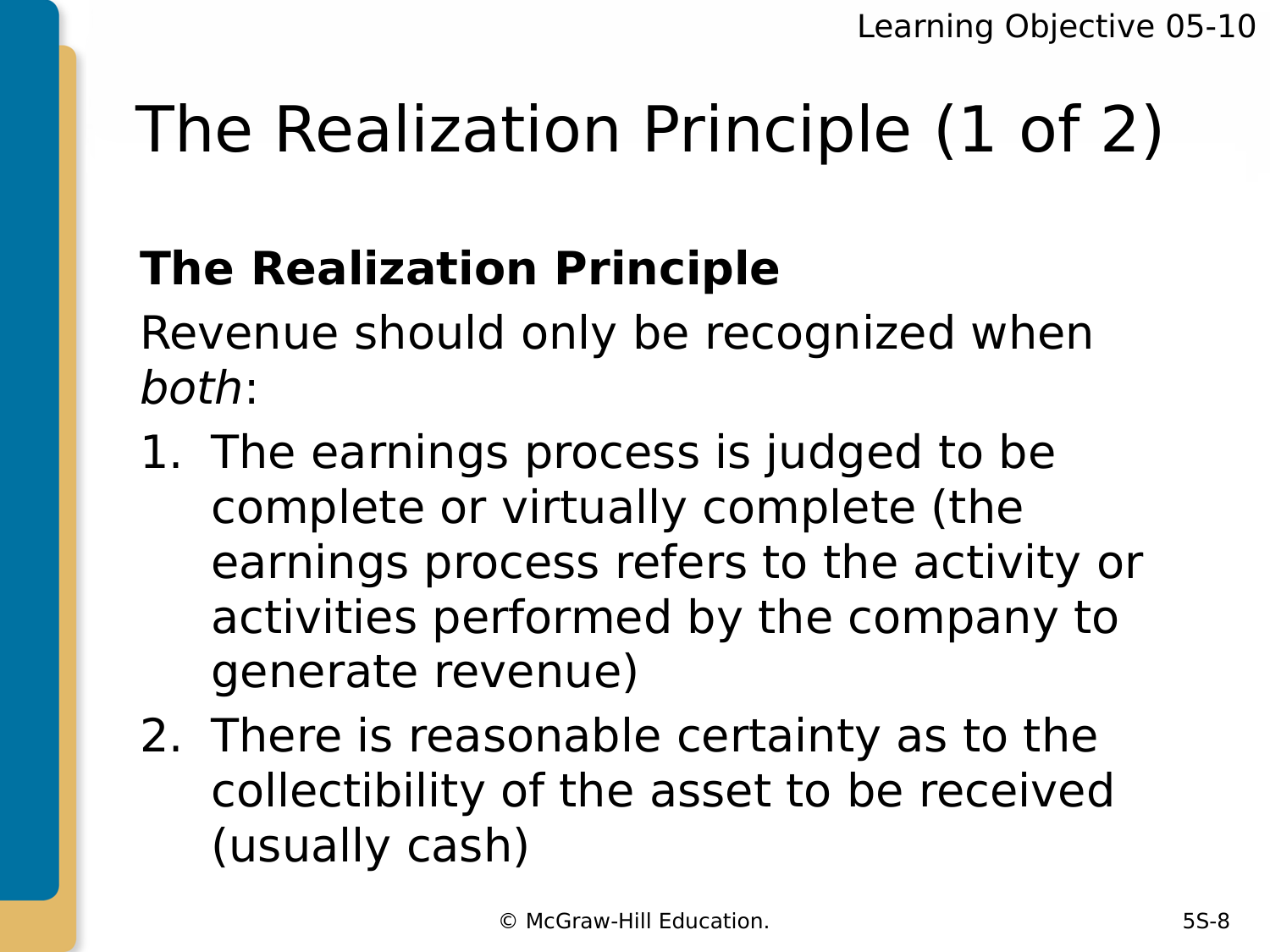

Learning Objective 05-10
# The Realization Principle (1 of 2)
The Realization Principle
Revenue should only be recognized when both:
The earnings process is judged to be complete or virtually complete (the earnings process refers to the activity or activities performed by the company to generate revenue)
There is reasonable certainty as to the collectibility of the asset to be received (usually cash)